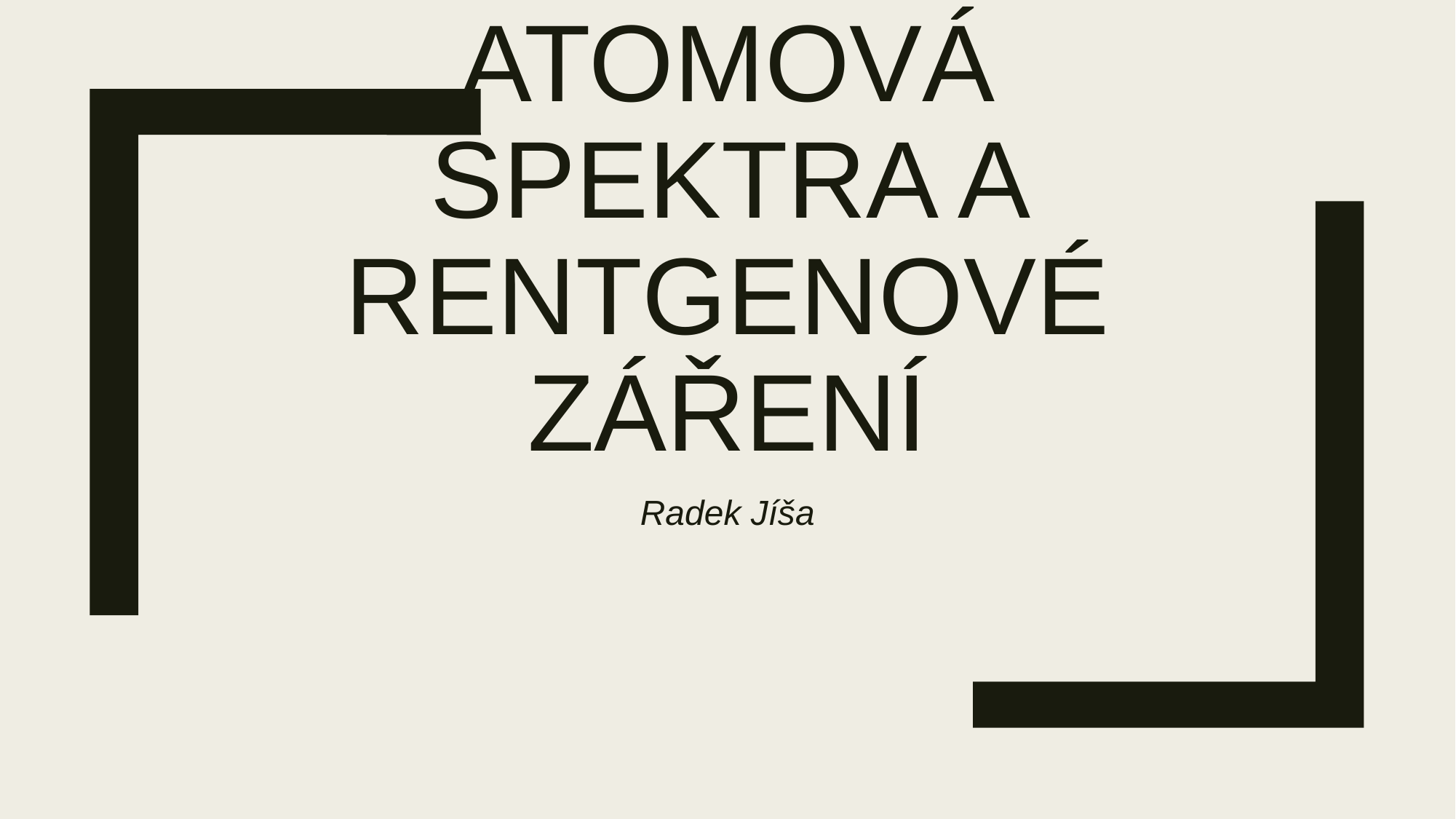

# Atomová spektra a rentgenové záření
Radek Jíša